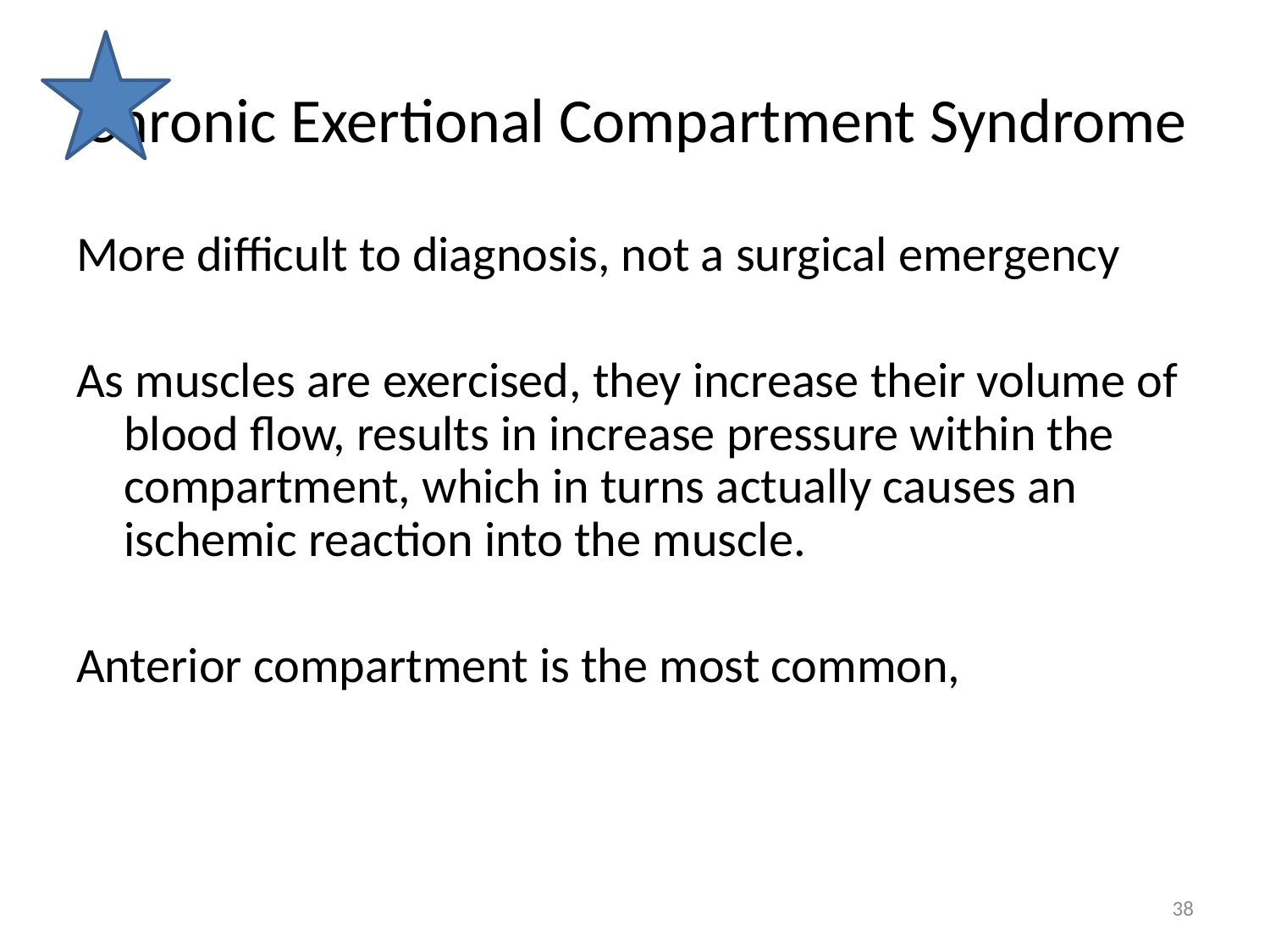

# Chronic Exertional Compartment Syndrome
More difficult to diagnosis, not a surgical emergency

As muscles are exercised, they increase their volume of blood flow, results in increase pressure within the compartment, which in turns actually causes an ischemic reaction into the muscle.

Anterior compartment is the most common,
38